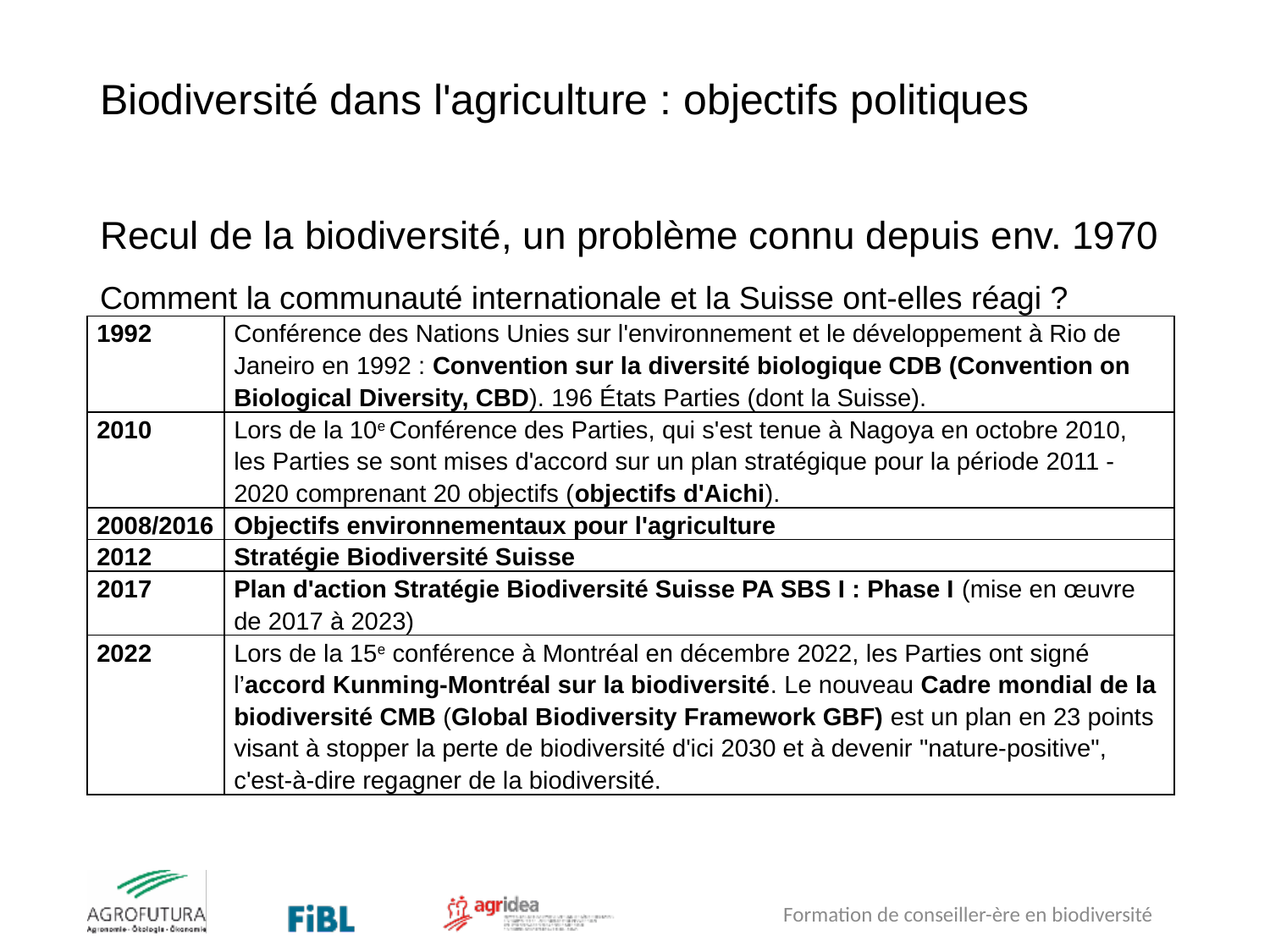

# Biodiversité dans l'agriculture : objectifs politiques
Recul de la biodiversité, un problème connu depuis env. 1970
Comment la communauté internationale et la Suisse ont-elles réagi ?

| 1992 | Conférence des Nations Unies sur l'environnement et le développement à Rio de Janeiro en 1992 : Convention sur la diversité biologique CDB (Convention on Biological Diversity, CBD). 196 États Parties (dont la Suisse). |
| --- | --- |
| 2010 | Lors de la 10e Conférence des Parties, qui s'est tenue à Nagoya en octobre 2010, les Parties se sont mises d'accord sur un plan stratégique pour la période 2011 - 2020 comprenant 20 objectifs (objectifs d'Aichi). |
| 2008/2016 | Objectifs environnementaux pour l'agriculture |
| 2012 | Stratégie Biodiversité Suisse |
| 2017 | Plan d'action Stratégie Biodiversité Suisse PA SBS I : Phase I (mise en œuvre de 2017 à 2023) |
| 2022 | Lors de la 15e conférence à Montréal en décembre 2022, les Parties ont signé l’accord Kunming-Montréal sur la biodiversité. Le nouveau Cadre mondial de la biodiversité CMB (Global Biodiversity Framework GBF) est un plan en 23 points visant à stopper la perte de biodiversité d'ici 2030 et à devenir "nature-positive", c'est-à-dire regagner de la biodiversité. |
Formation de conseiller-ère en biodiversité